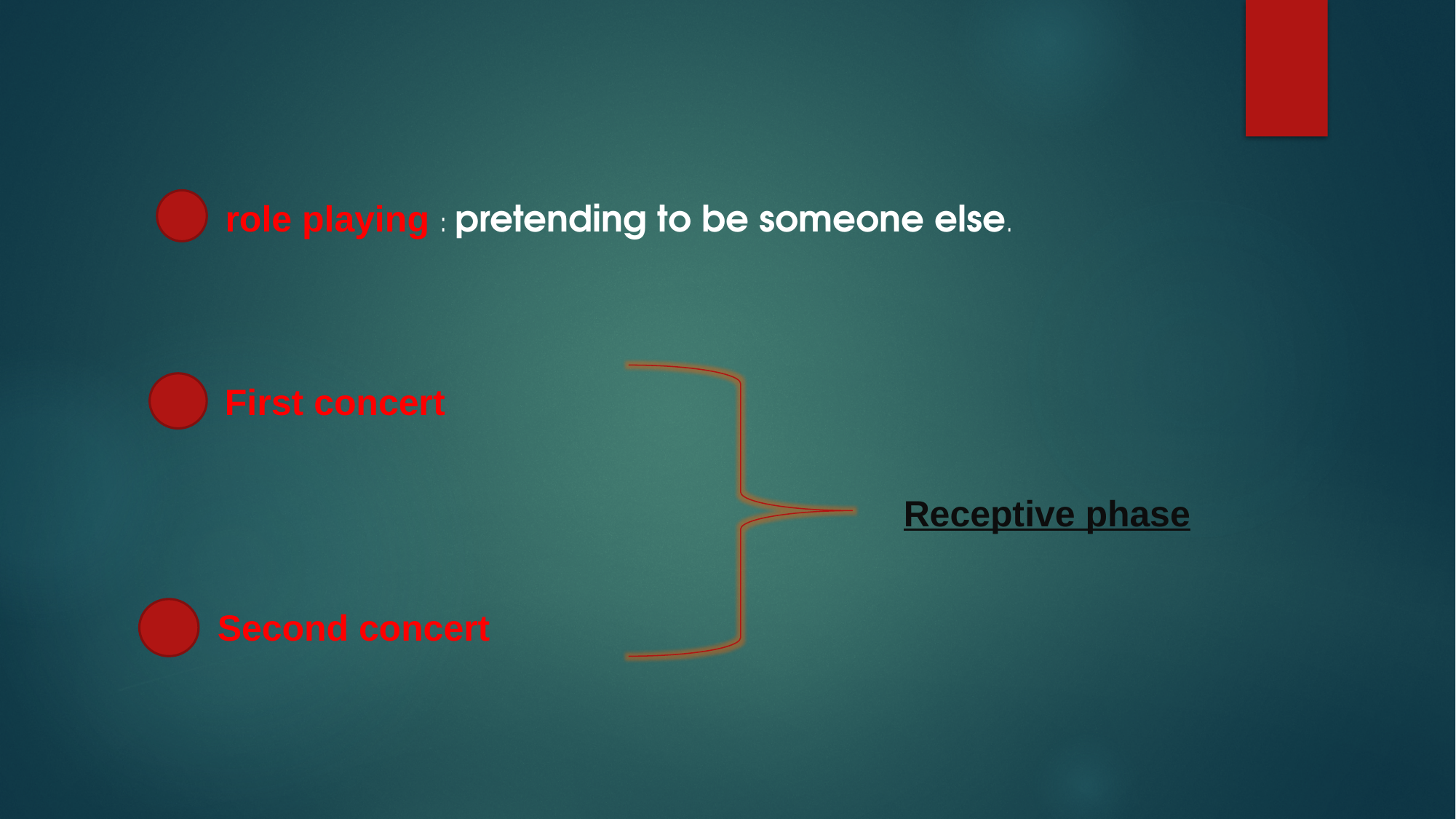

role playing : pretending to be someone else.

First concert
Receptive phase

Second concert